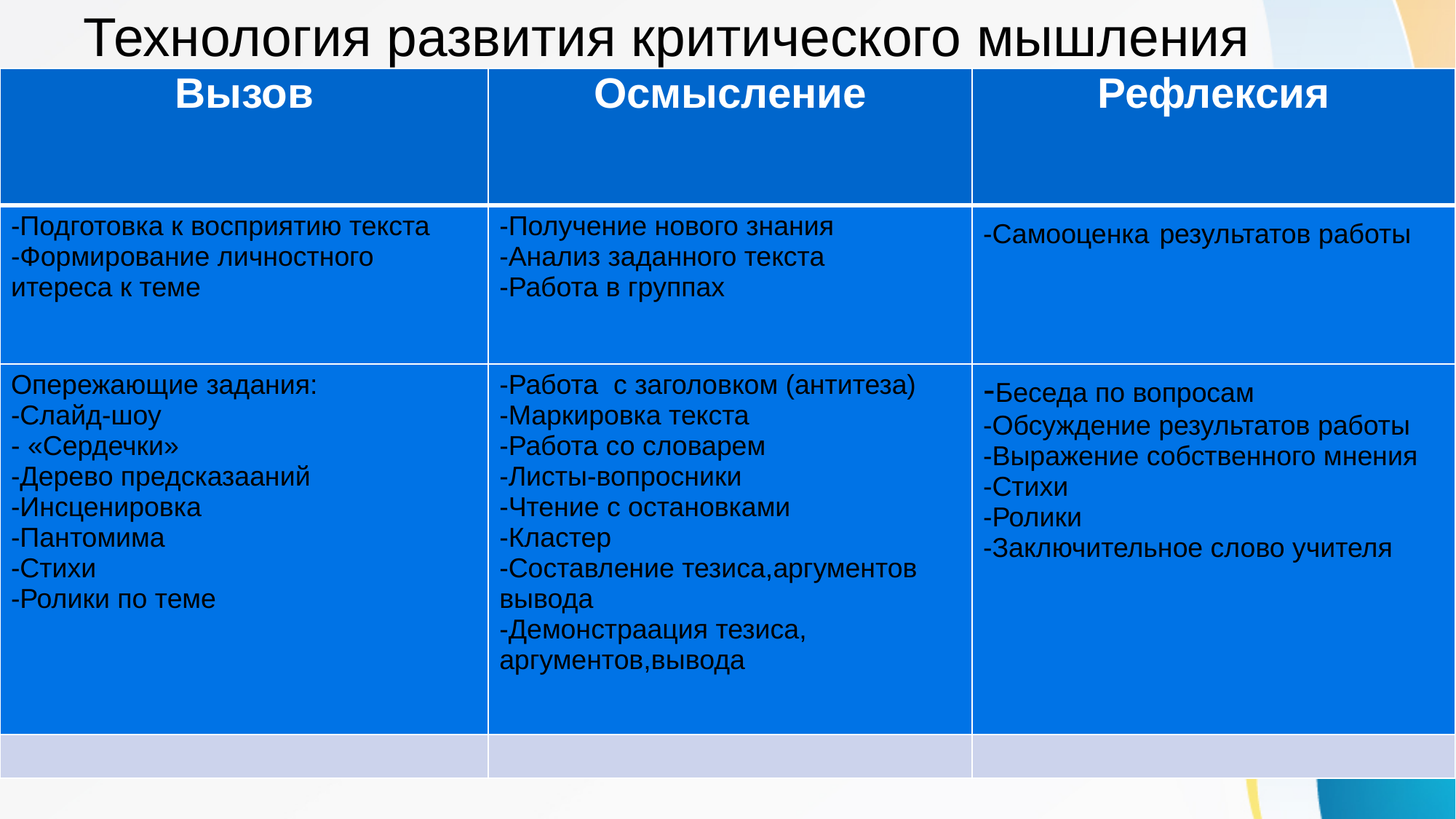

# Технология развития критического мышления
| Вызов | Осмысление | Рефлексия |
| --- | --- | --- |
| -Подготовка к восприятию текста -Формирование личностного итереса к теме | -Получение нового знания -Анализ заданного текста -Работа в группах | -Самооценка результатов работы |
| Опережающие задания: -Слайд-шоу - «Сердечки» -Дерево предсказааний -Инсценировка -Пантомима -Стихи -Ролики по теме | -Работа с заголовком (антитеза) -Маркировка текста -Работа со словарем -Листы-вопросники -Чтение с остановками -Кластер -Составление тезиса,аргументов вывода -Демонстраация тезиса, аргументов,вывода | -Беседа по вопросам -Обсуждение результатов работы -Выражение собственного мнения -Стихи -Ролики -Заключительное слово учителя |
|  |  |  |